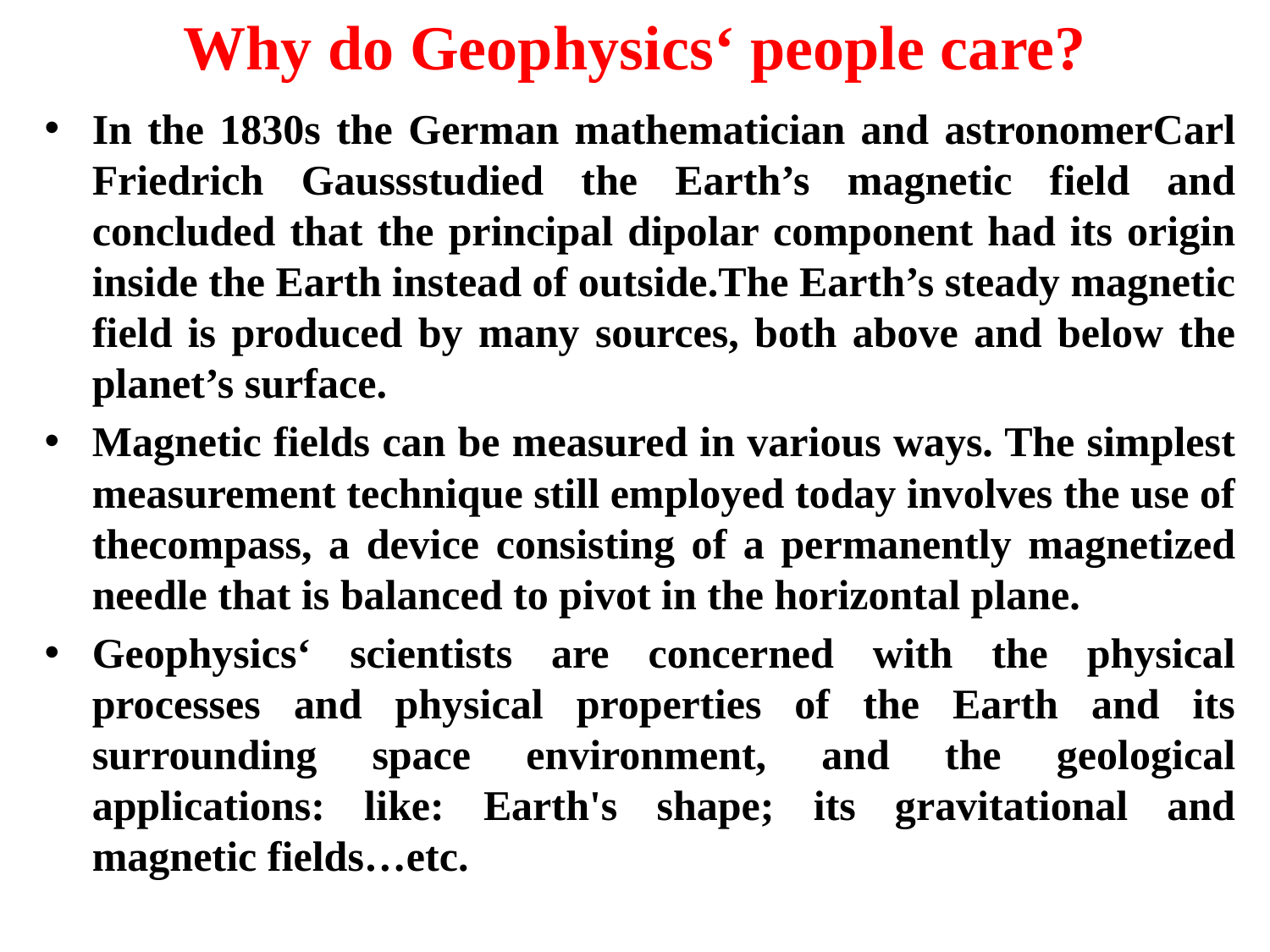

# Why do Geophysics‘ people care?
In the 1830s the German mathematician and astronomerCarl Friedrich Gaussstudied the Earth’s magnetic field and concluded that the principal dipolar component had its origin inside the Earth instead of outside.The Earth’s steady magnetic field is produced by many sources, both above and below the planet’s surface.
Magnetic fields can be measured in various ways. The simplest measurement technique still employed today involves the use of thecompass, a device consisting of a permanently magnetized needle that is balanced to pivot in the horizontal plane.
Geophysics‘ scientists are concerned with the physical processes and physical properties of the Earth and its surrounding space environment, and the geological applications: like: Earth's shape; its gravitational and magnetic fields…etc.